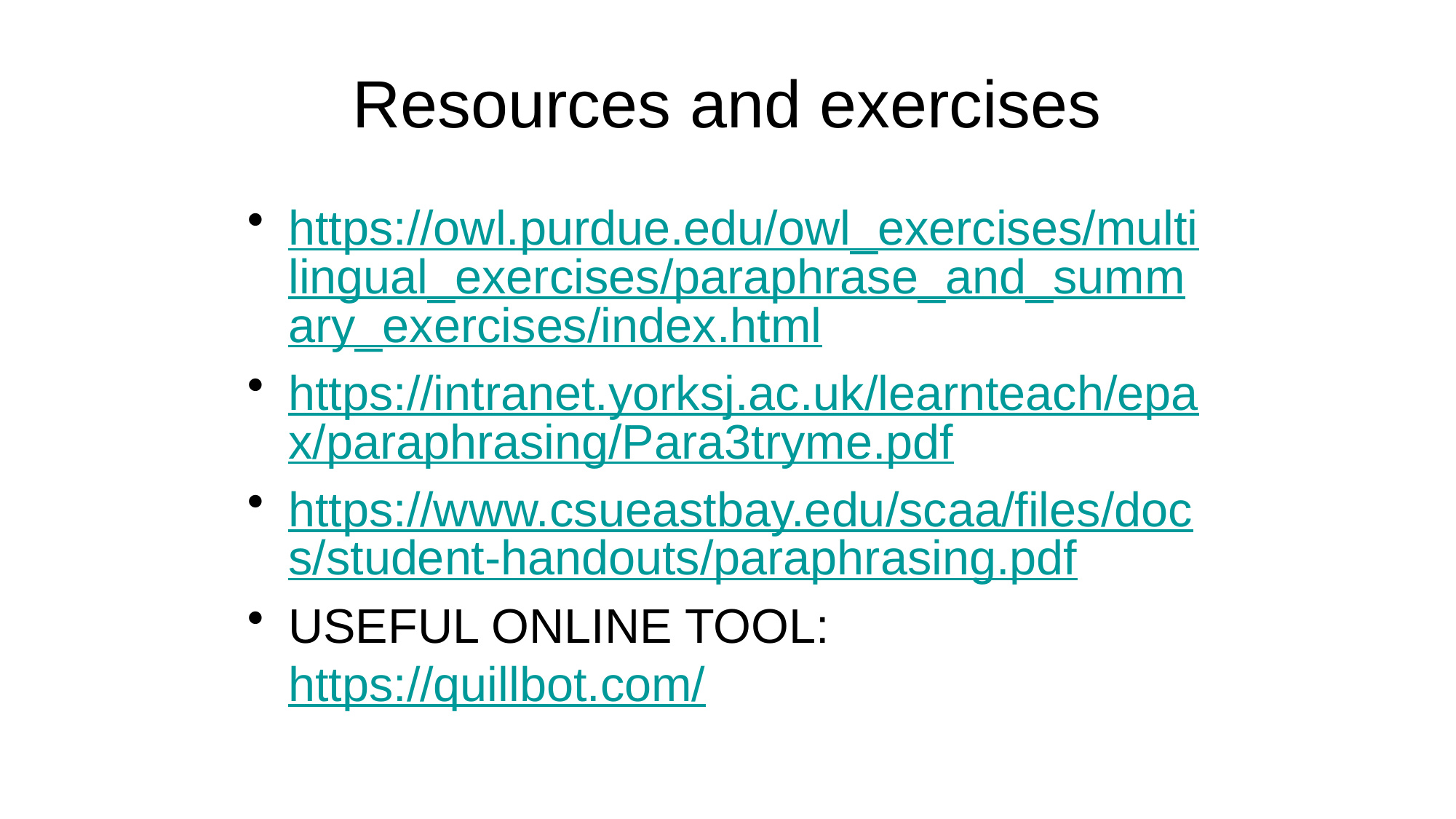

# Resources and exercises
https://owl.purdue.edu/owl_exercises/multilingual_exercises/paraphrase_and_summary_exercises/index.html
https://intranet.yorksj.ac.uk/learnteach/epax/paraphrasing/Para3tryme.pdf
https://www.csueastbay.edu/scaa/files/docs/student-handouts/paraphrasing.pdf
USEFUL ONLINE TOOL: https://quillbot.com/